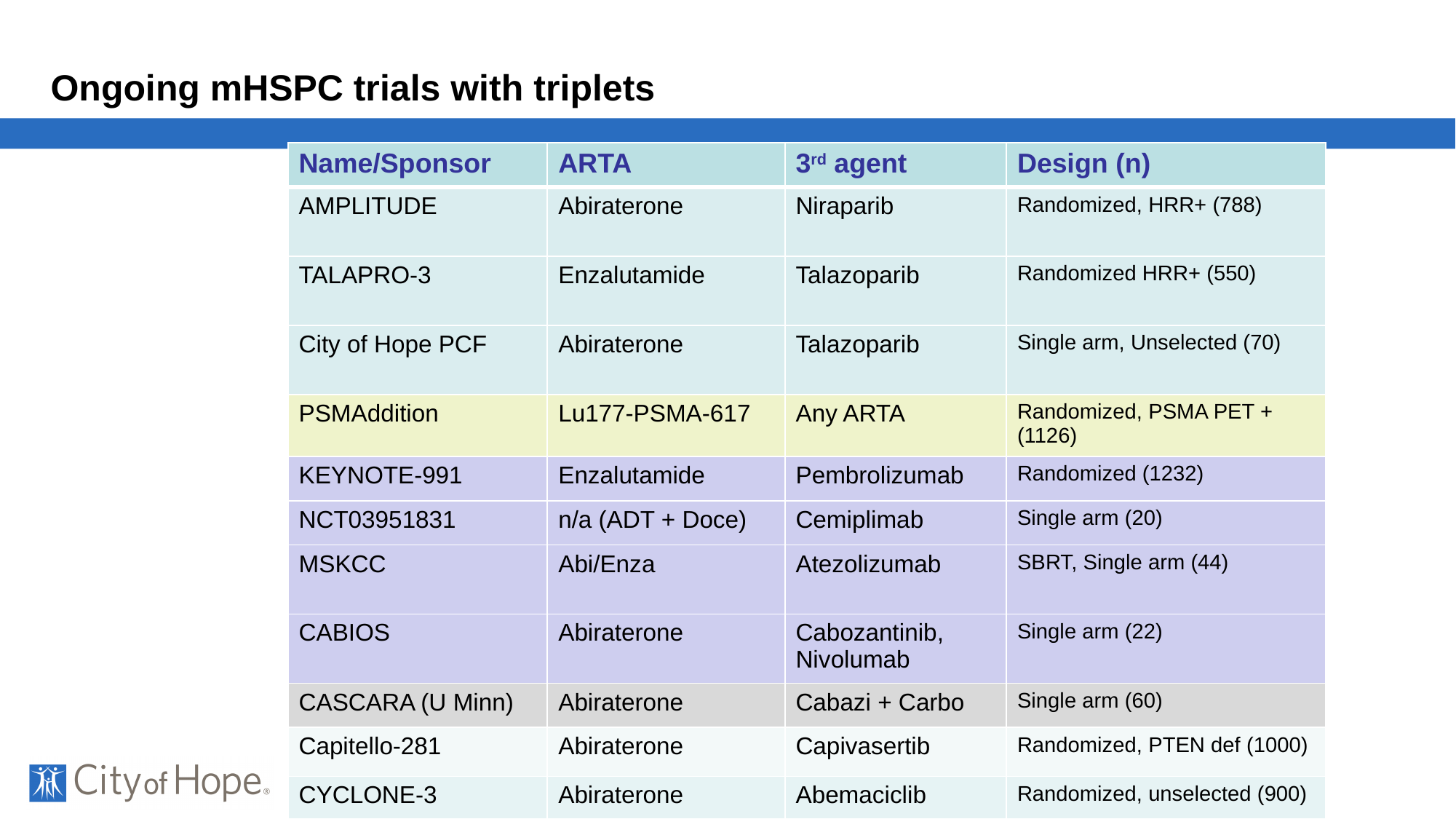

# Ongoing mHSPC trials with triplets
| Name/Sponsor | ARTA | 3rd agent | Design (n) |
| --- | --- | --- | --- |
| AMPLITUDE | Abiraterone | Niraparib | Randomized, HRR+ (788) |
| TALAPRO-3 | Enzalutamide | Talazoparib | Randomized HRR+ (550) |
| City of Hope PCF | Abiraterone | Talazoparib | Single arm, Unselected (70) |
| PSMAddition | Lu177-PSMA-617 | Any ARTA | Randomized, PSMA PET + (1126) |
| KEYNOTE-991 | Enzalutamide | Pembrolizumab | Randomized (1232) |
| NCT03951831 | n/a (ADT + Doce) | Cemiplimab | Single arm (20) |
| MSKCC | Abi/Enza | Atezolizumab | SBRT, Single arm (44) |
| CABIOS | Abiraterone | Cabozantinib, Nivolumab | Single arm (22) |
| CASCARA (U Minn) | Abiraterone | Cabazi + Carbo | Single arm (60) |
| Capitello-281 | Abiraterone | Capivasertib | Randomized, PTEN def (1000) |
| CYCLONE-3 | Abiraterone | Abemaciclib | Randomized, unselected (900) |